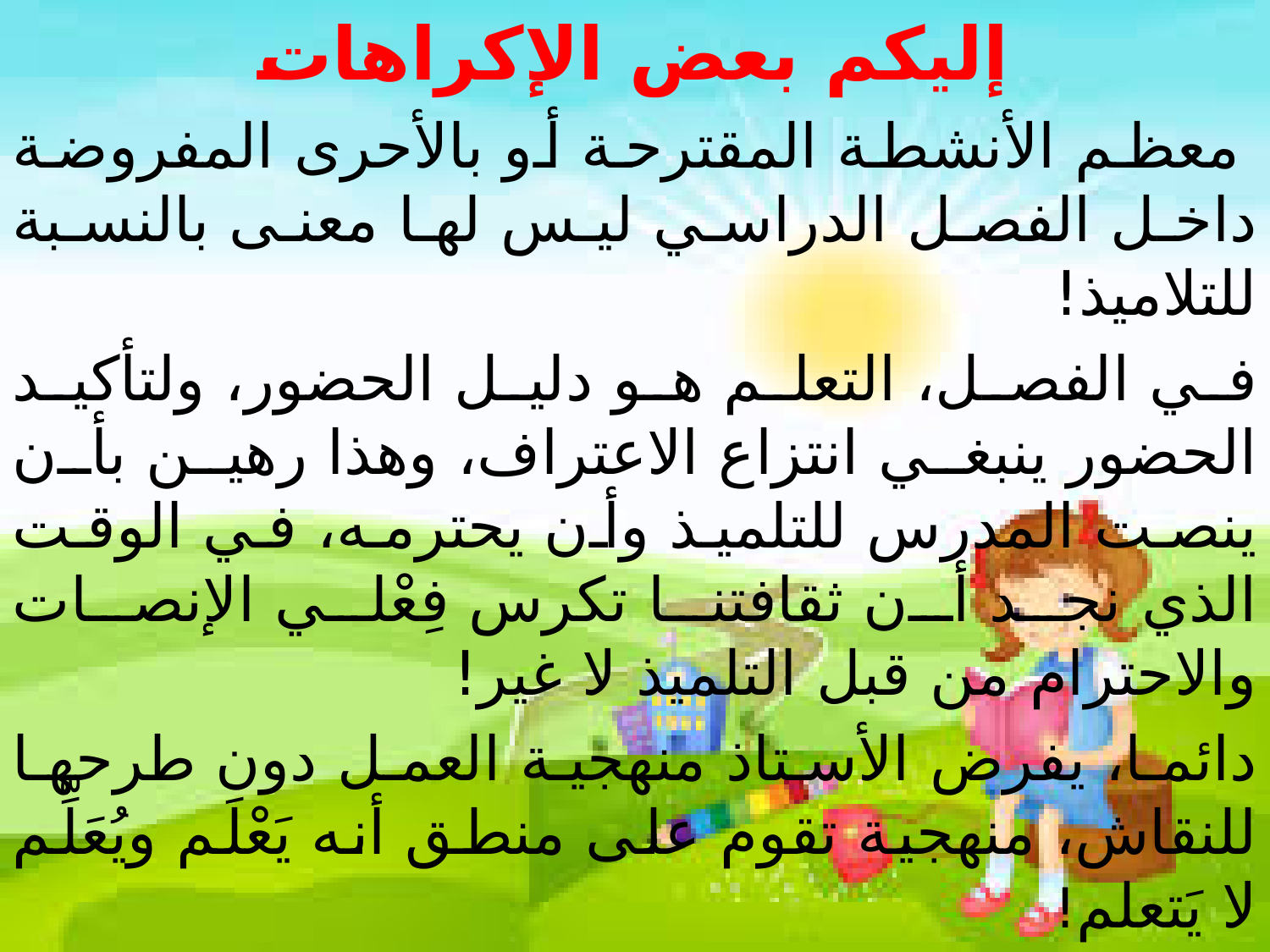

إليكم بعض الإكراهات
	 معظم الأنشطة المقترحة أو بالأحرى المفروضة داخل الفصل الدراسي ليس لها معنى بالنسبة للتلاميذ!
	في الفصل، التعلم هو دليل الحضور، ولتأكيد الحضور ينبغي انتزاع الاعتراف، وهذا رهين بأن ينصت المدرس للتلميذ وأن يحترمه، في الوقت الذي نجد أن ثقافتنا تكرس فِعْلي الإنصات والاحترام من قبل التلميذ لا غير!
	دائما، يفرض الأستاذ منهجية العمل دون طرحها للنقاش، منهجية تقوم على منطق أنه يَعْلَم ويُعَلِّم لا يَتعلم!